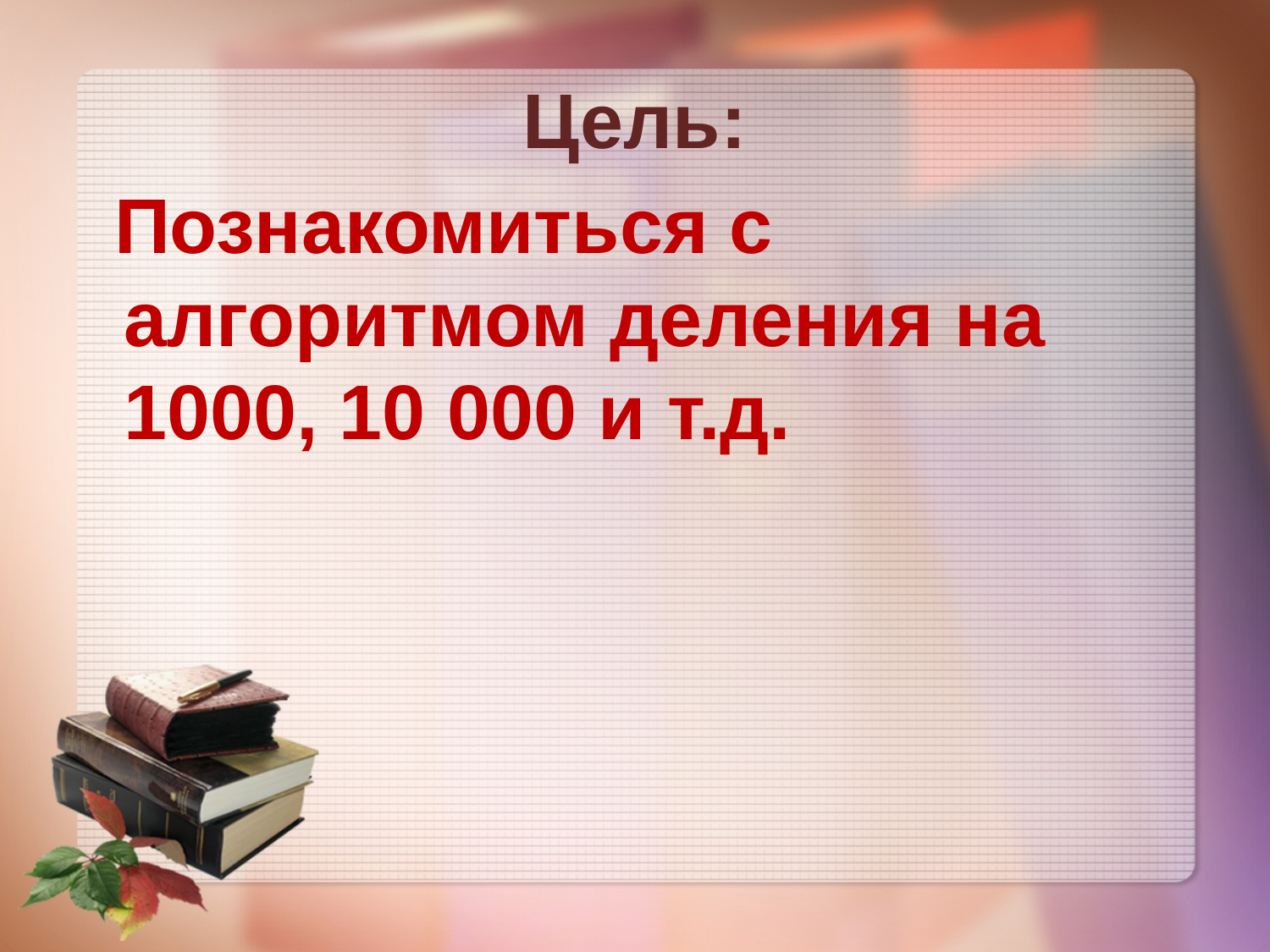

# Цель:
   Познакомиться с алгоритмом деления на 1000, 10 000 и т.д.